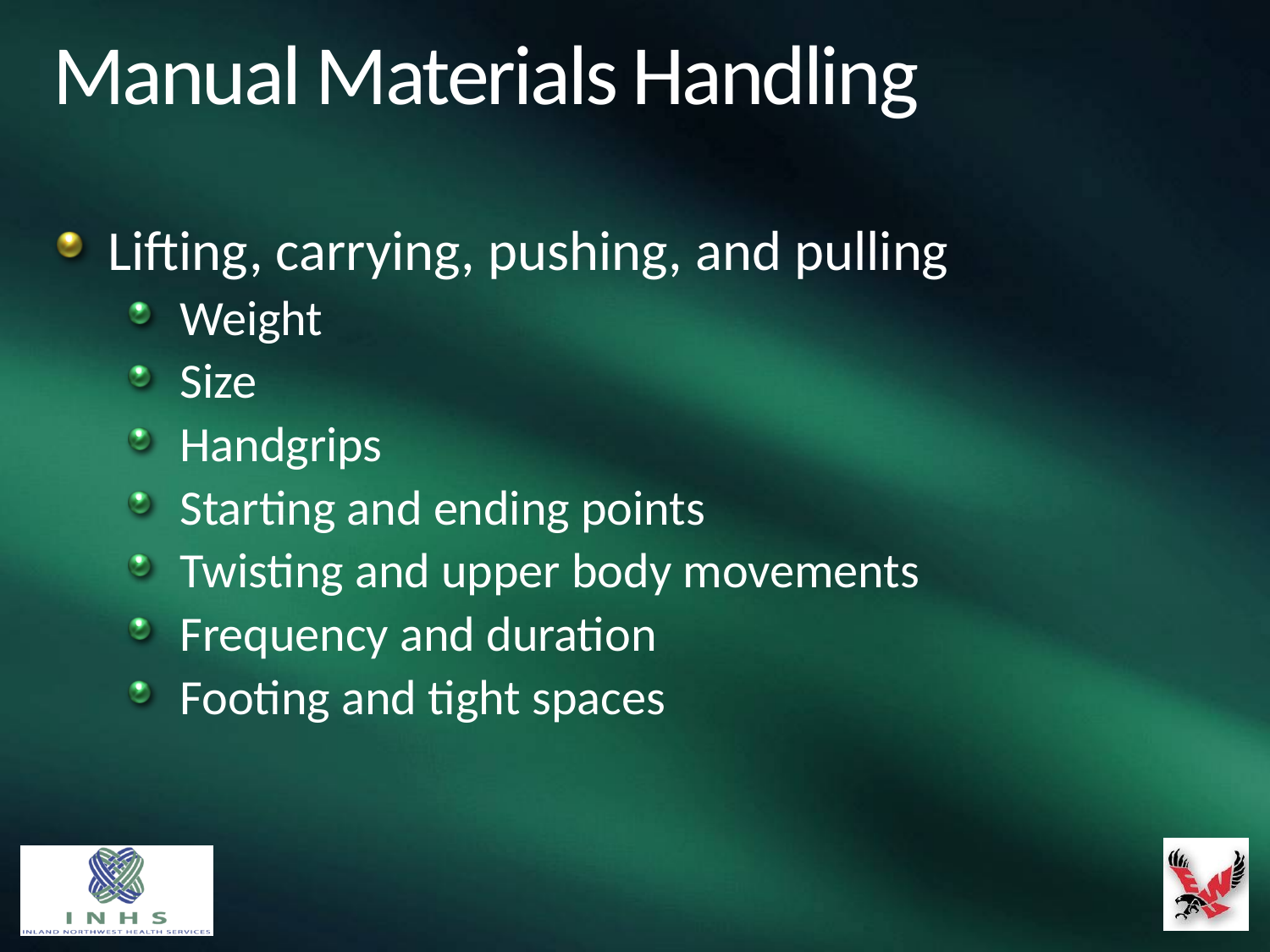

# Manual Materials Handling
Lifting, carrying, pushing, and pulling
Weight
Size
Handgrips
Starting and ending points
Twisting and upper body movements
Frequency and duration
Footing and tight spaces